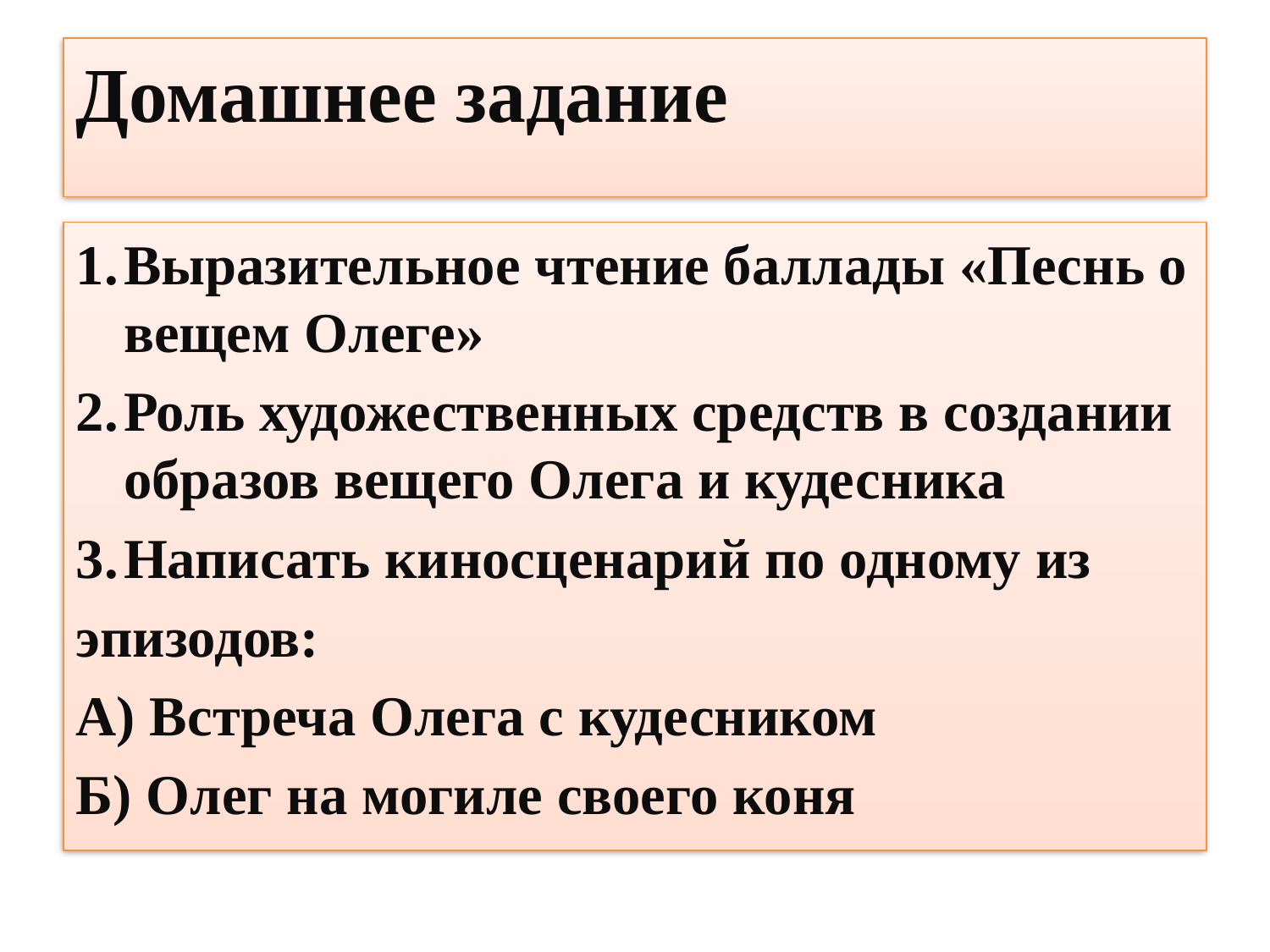

# Домашнее задание
Выразительное чтение баллады «Песнь о вещем Олеге»
Роль художественных средств в создании образов вещего Олега и кудесника
Написать киносценарий по одному из
эпизодов:
А) Встреча Олега с кудесником
Б) Олег на могиле своего коня